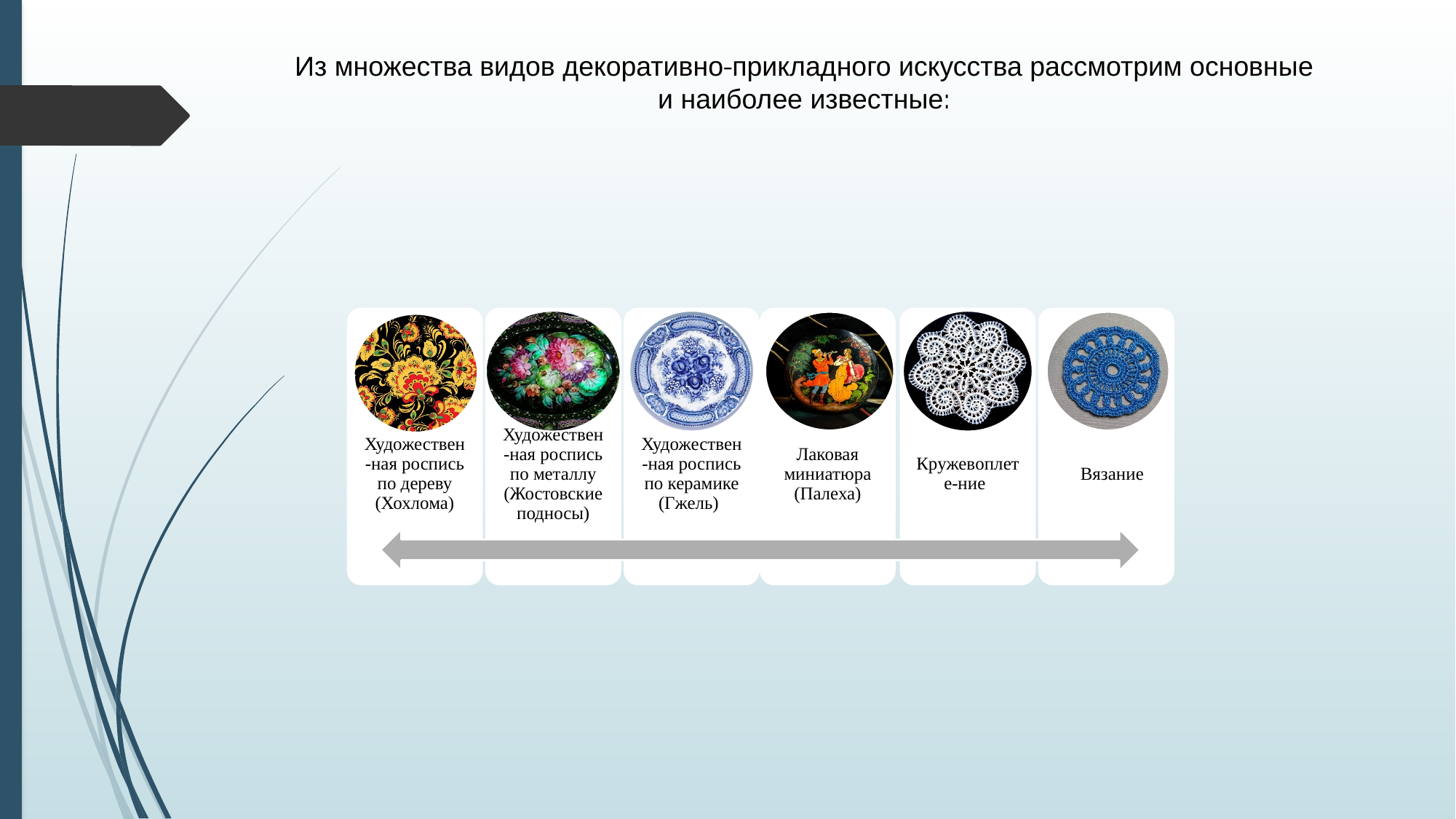

Из множества видов декоративно-прикладного искусства рассмотрим основные и наиболее известные:
Художествен-ная роспись по дереву (Хохлома)
Художествен-ная роспись по металлу (Жостовские подносы)
Художествен-ная роспись по керамике (Гжель))
Лаковая миниатюра (Палеха)
Кружевоплете-ниек
     Вязаниев)